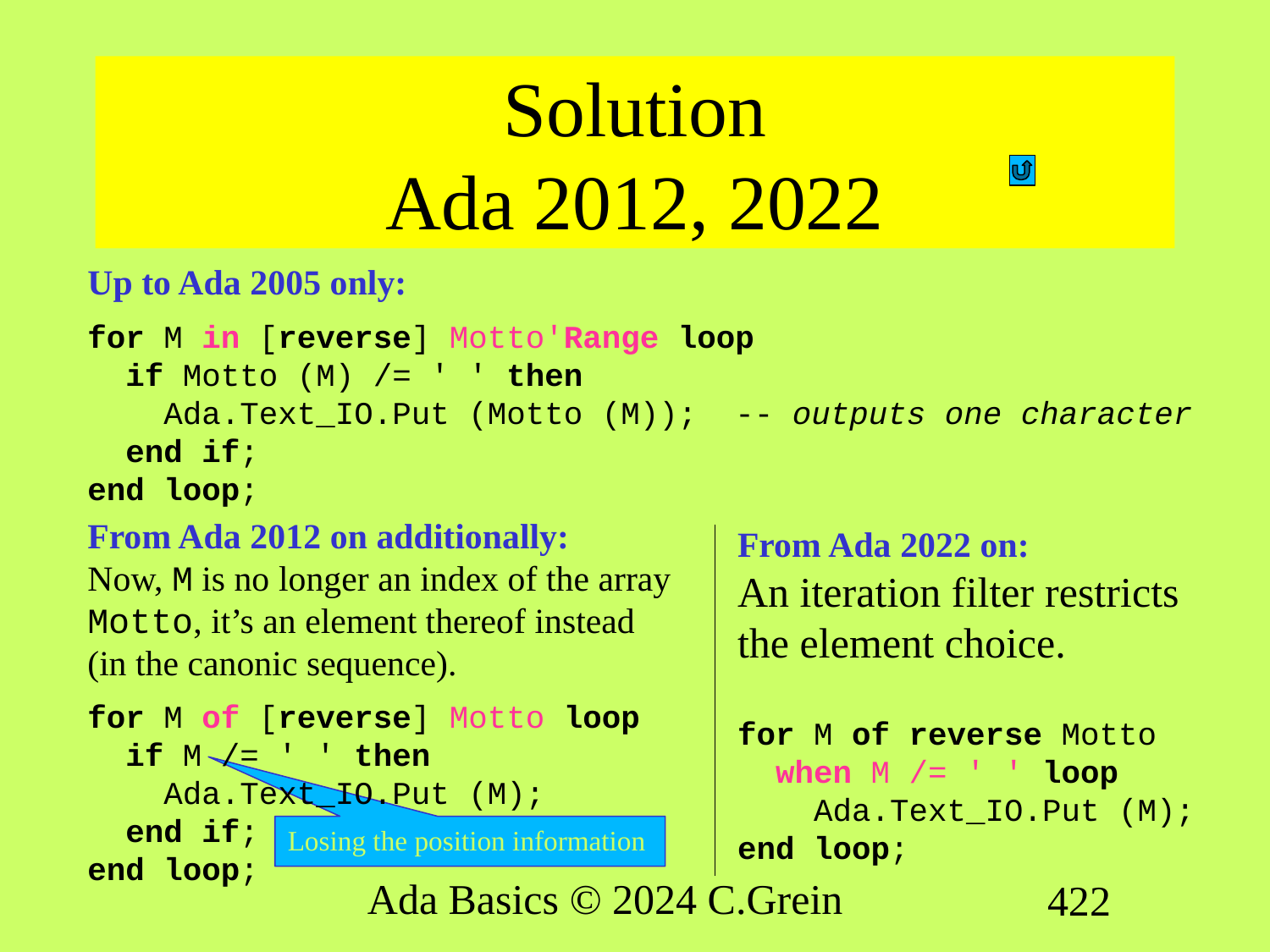

# Solution Ada 2012, 2022

Up to Ada 2005 only:
for M in [reverse] Motto'Range loop
  if Motto (M) /= ' ' then
    Ada.Text_IO.Put (Motto (M));  -- outputs one character
  end if;
end loop;
From Ada 2012 on additionally:
Now, M is no longer an index of the array Motto, it’s an element thereof instead (in the canonic sequence).
for M of [reverse] Motto loop
  if M /= ' ' then
    Ada.Text_IO.Put (M);
  end if;
end loop;
From Ada 2022 on:
An iteration filter restricts the element choice.

for M of reverse Motto
  when M /= ' ' loop
    Ada.Text_IO.Put (M);
end loop;

Losing the position information
Ada Basics © 2024 C.Grein
422